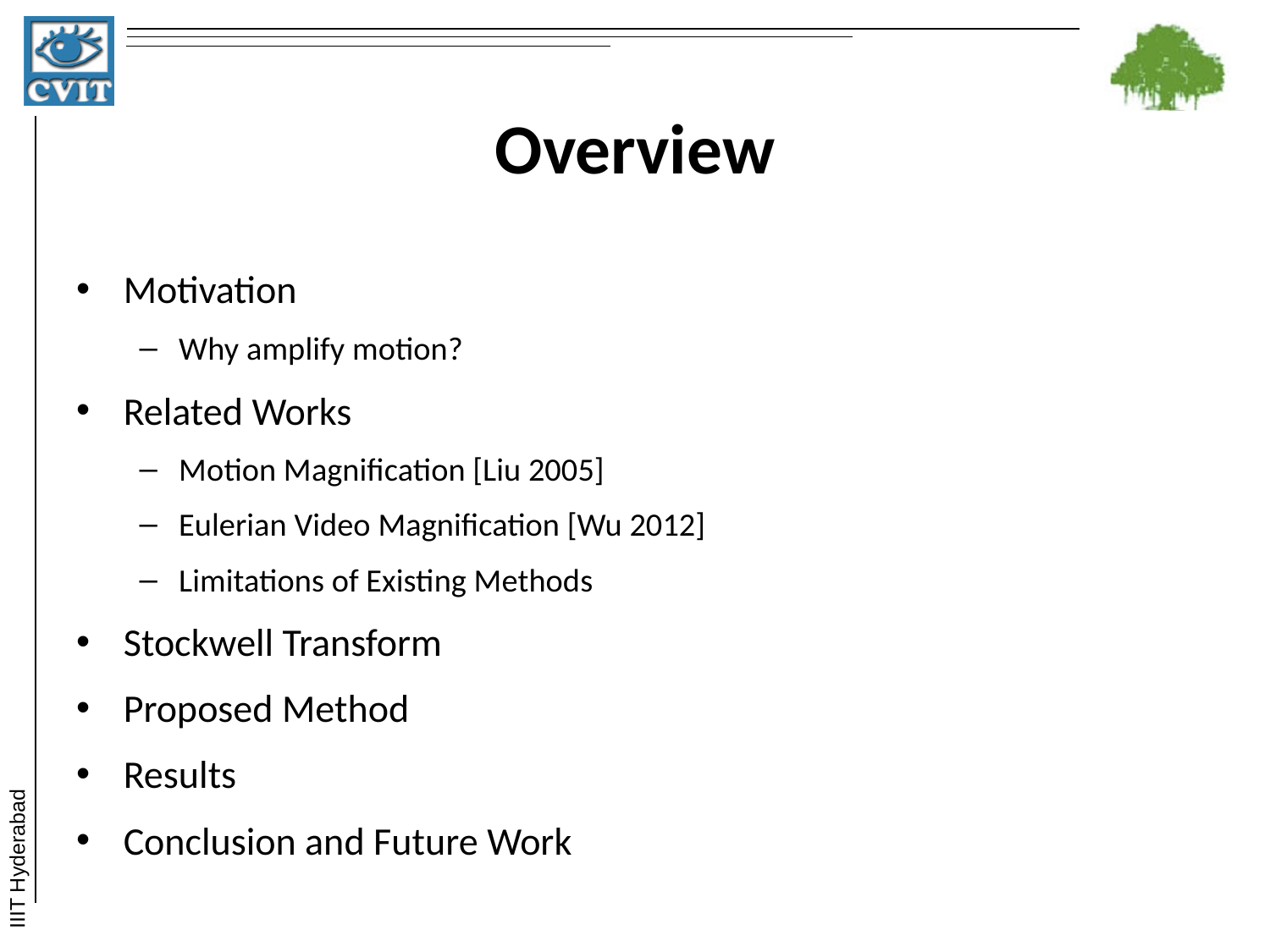

# Overview
Motivation
Why amplify motion?
Related Works
Motion Magnification [Liu 2005]
Eulerian Video Magnification [Wu 2012]
Limitations of Existing Methods
Stockwell Transform
Proposed Method
Results
Conclusion and Future Work